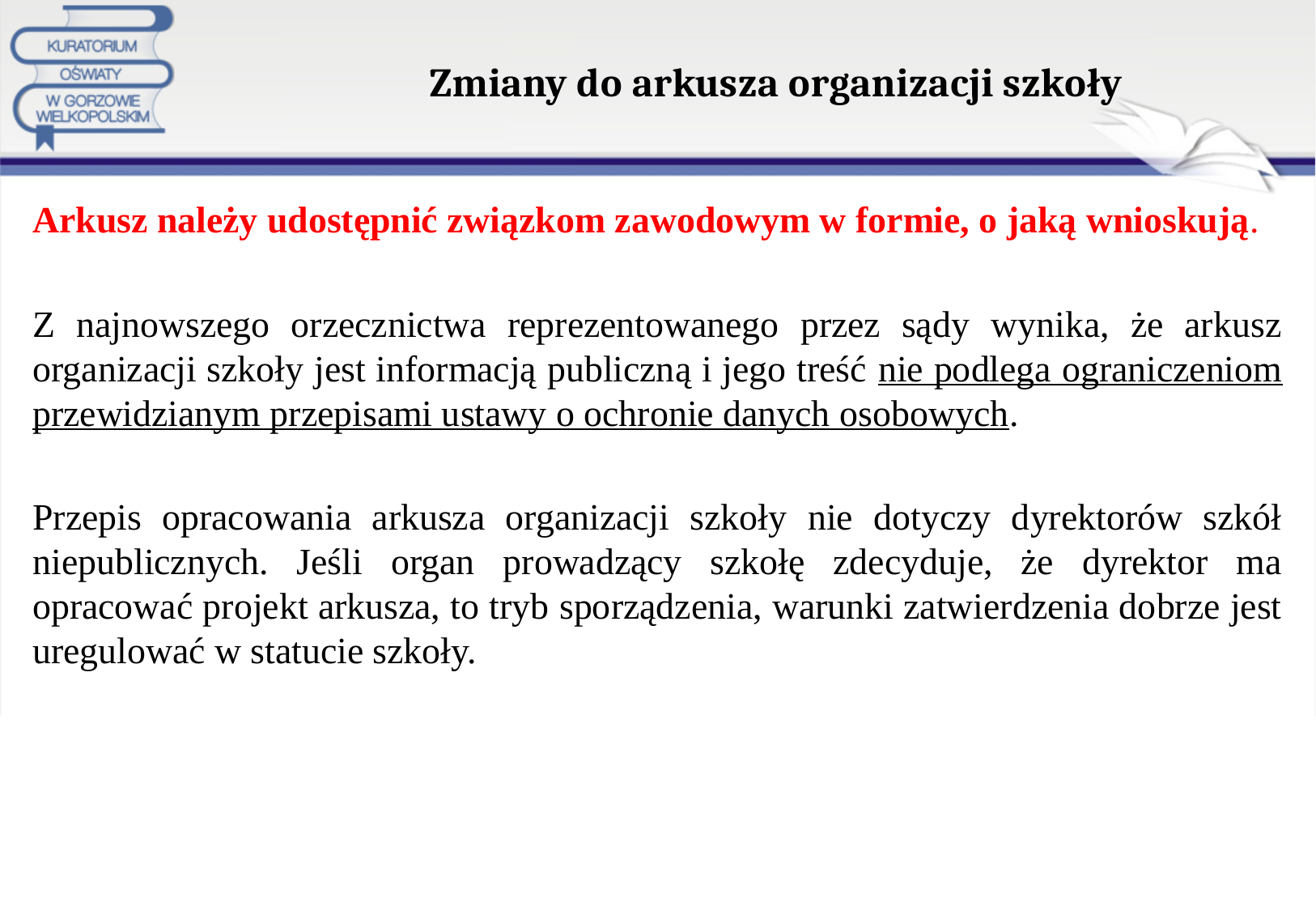

# Zmiany do arkusza organizacji szkoły
Arkusz należy udostępnić związkom zawodowym w formie, o jaką wnioskują.

Z najnowszego orzecznictwa reprezentowanego przez sądy wynika, że arkusz organizacji szkoły jest informacją publiczną i jego treść nie podlega ograniczeniom przewidzianym przepisami ustawy o ochronie danych osobowych.

Przepis opracowania arkusza organizacji szkoły nie dotyczy dyrektorów szkół niepublicznych. Jeśli organ prowadzący szkołę zdecyduje, że dyrektor ma opracować projekt arkusza, to tryb sporządzenia, warunki zatwierdzenia dobrze jest uregulować w statucie szkoły.